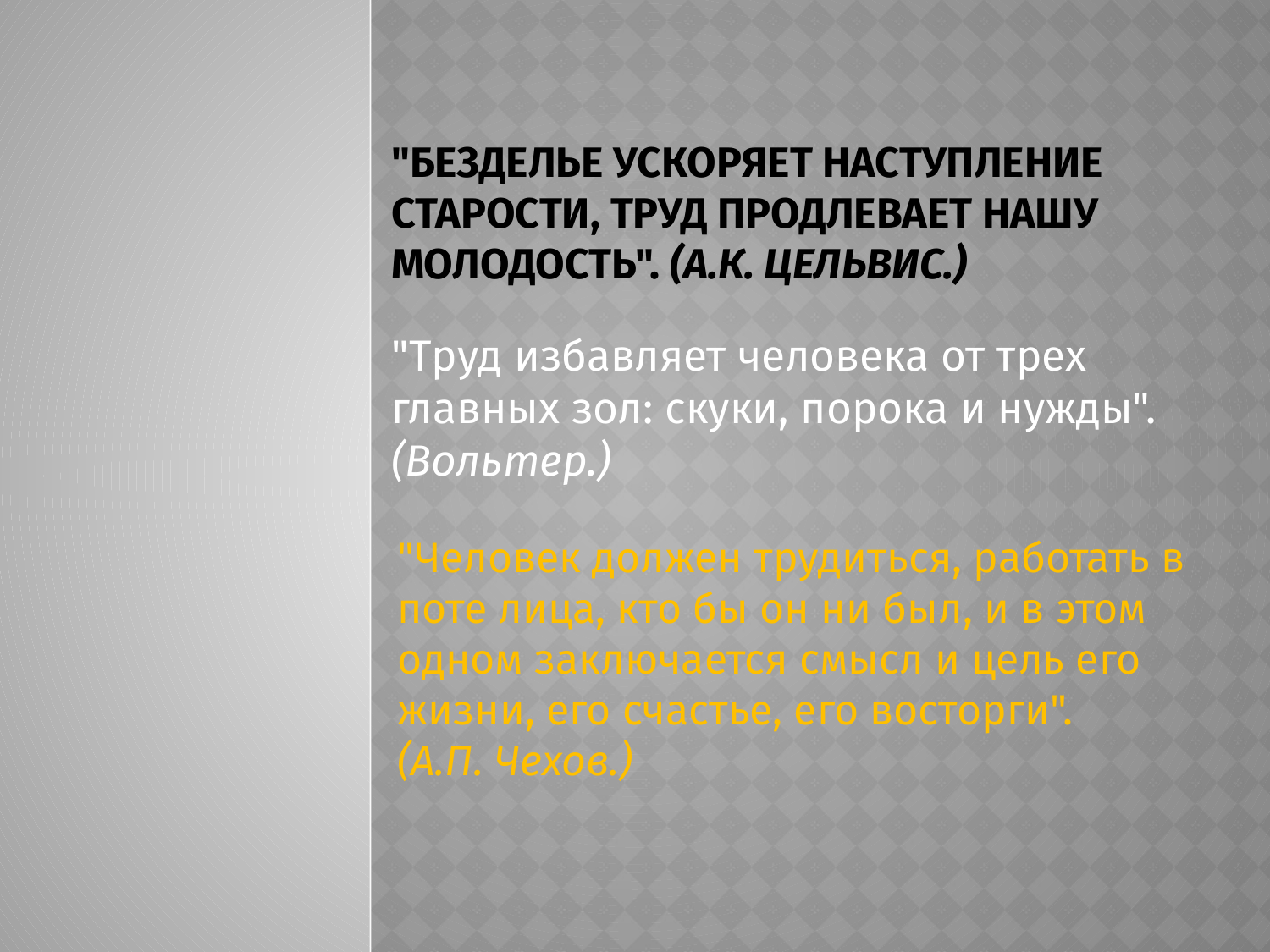

# "Безделье ускоряет наступление старости, труд продлевает нашу молодость". (А.К. Цельвис.)

"Труд избавляет человека от трех главных зол: скуки, порока и нужды". (Вольтер.)

"Человек должен трудиться, работать в поте лица, кто бы он ни был, и в этом одном заключается смысл и цель его жизни, его счастье, его восторги".
(А.П. Чехов.)